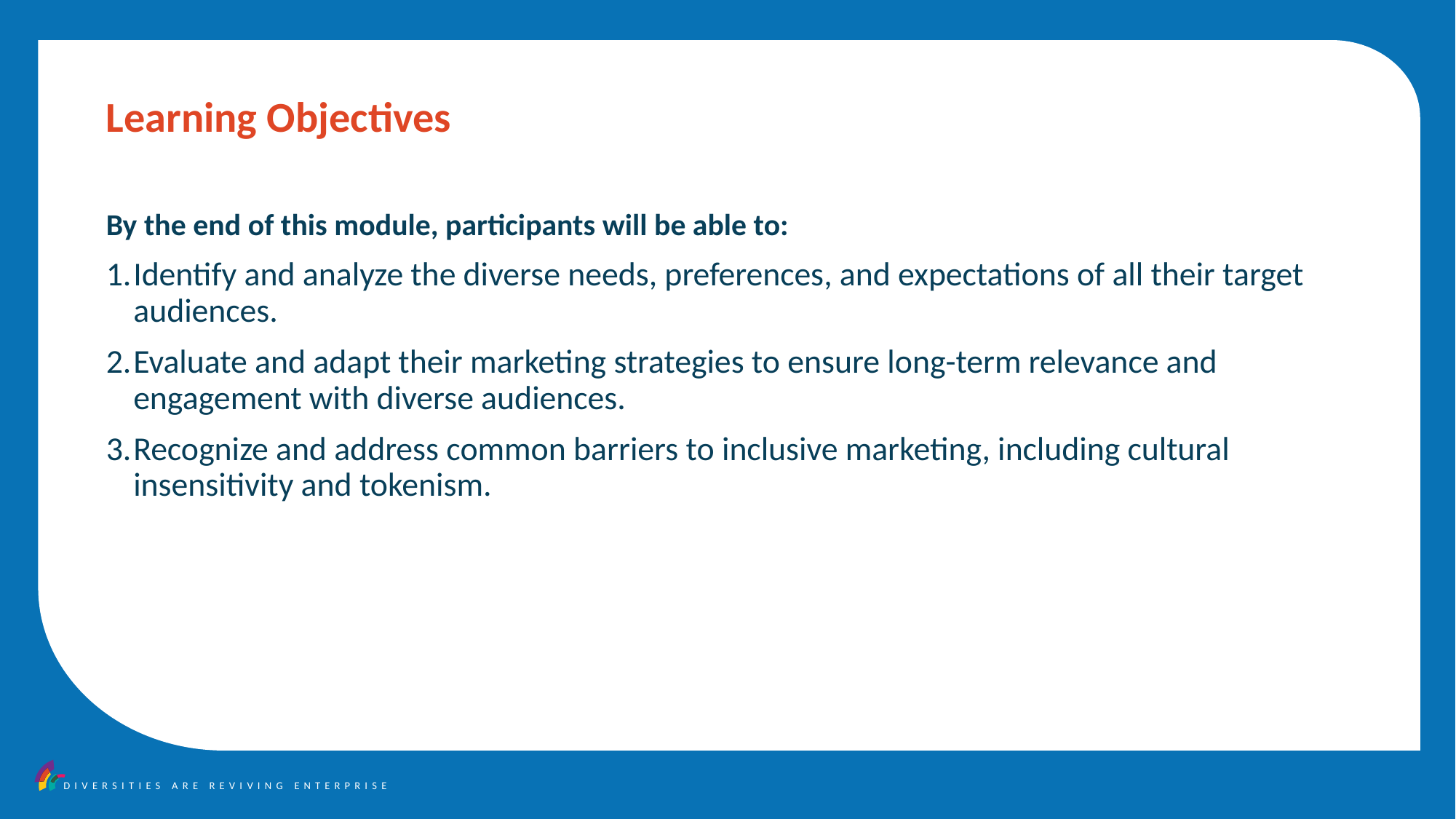

Learning Objectives
By the end of this module, participants will be able to:
Identify and analyze the diverse needs, preferences, and expectations of all their target audiences.
Evaluate and adapt their marketing strategies to ensure long-term relevance and engagement with diverse audiences.
Recognize and address common barriers to inclusive marketing, including cultural insensitivity and tokenism.